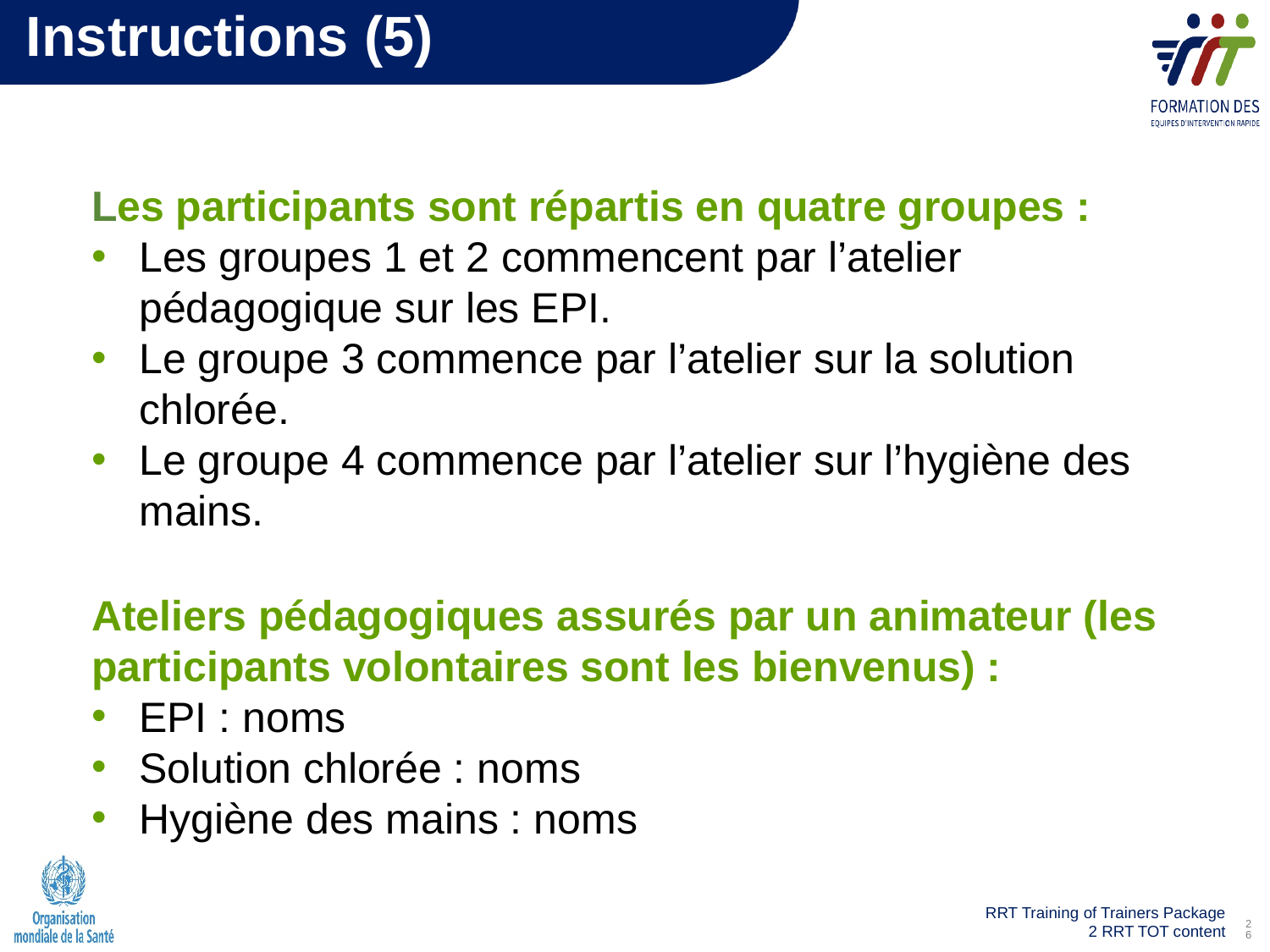

Instructions (5)
Les participants sont répartis en quatre groupes :
Les groupes 1 et 2 commencent par l’atelier pédagogique sur les EPI.
Le groupe 3 commence par l’atelier sur la solution chlorée.
Le groupe 4 commence par l’atelier sur l’hygiène des mains.

Ateliers pédagogiques assurés par un animateur (les participants volontaires sont les bienvenus) :
EPI : noms
Solution chlorée : noms
Hygiène des mains : noms